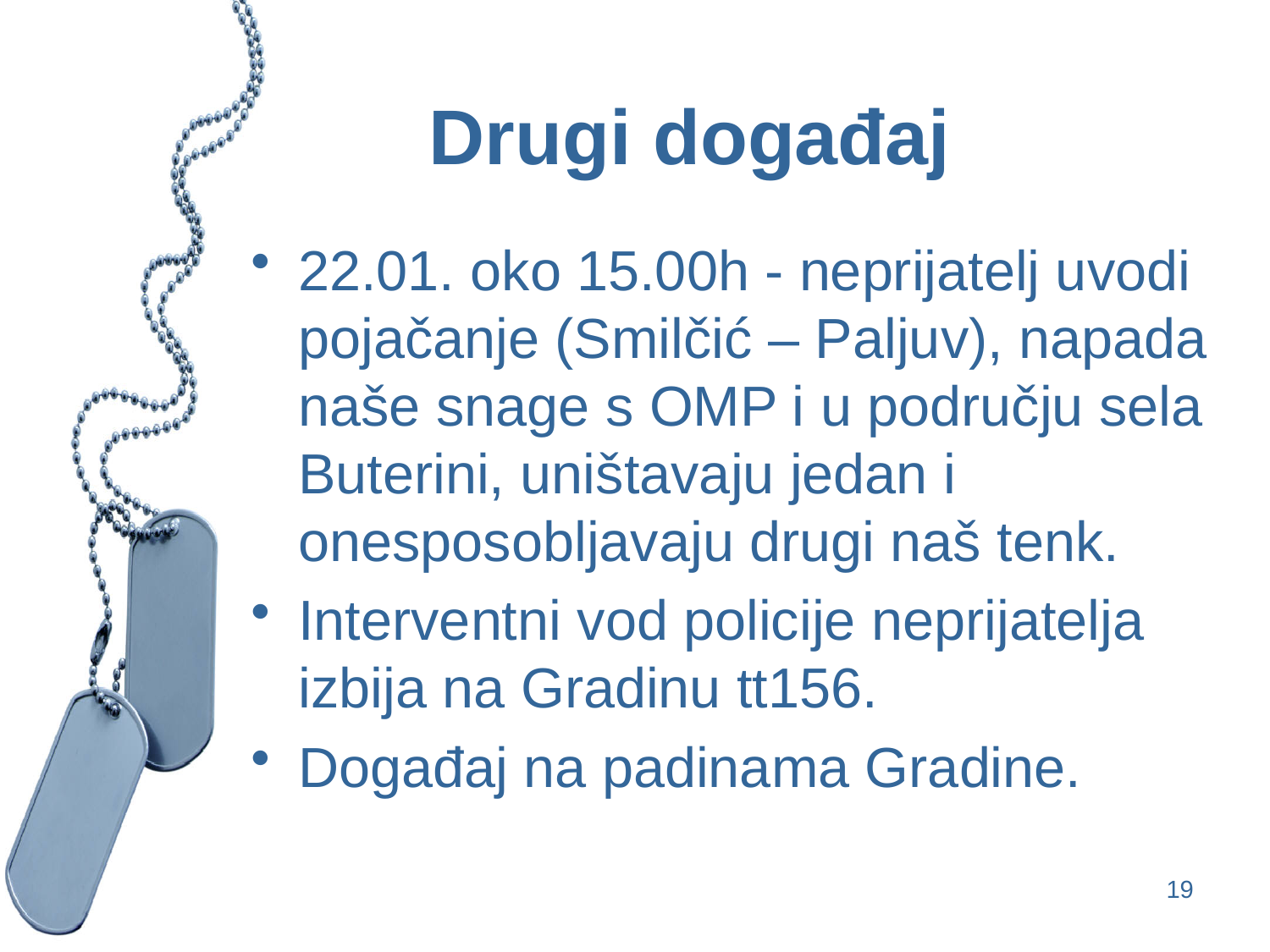

# Drugi događaj
22.01. oko 15.00h - neprijatelj uvodi pojačanje (Smilčić – Paljuv), napada naše snage s OMP i u području sela Buterini, uništavaju jedan i onesposobljavaju drugi naš tenk.
Interventni vod policije neprijatelja izbija na Gradinu tt156.
Događaj na padinama Gradine.

19